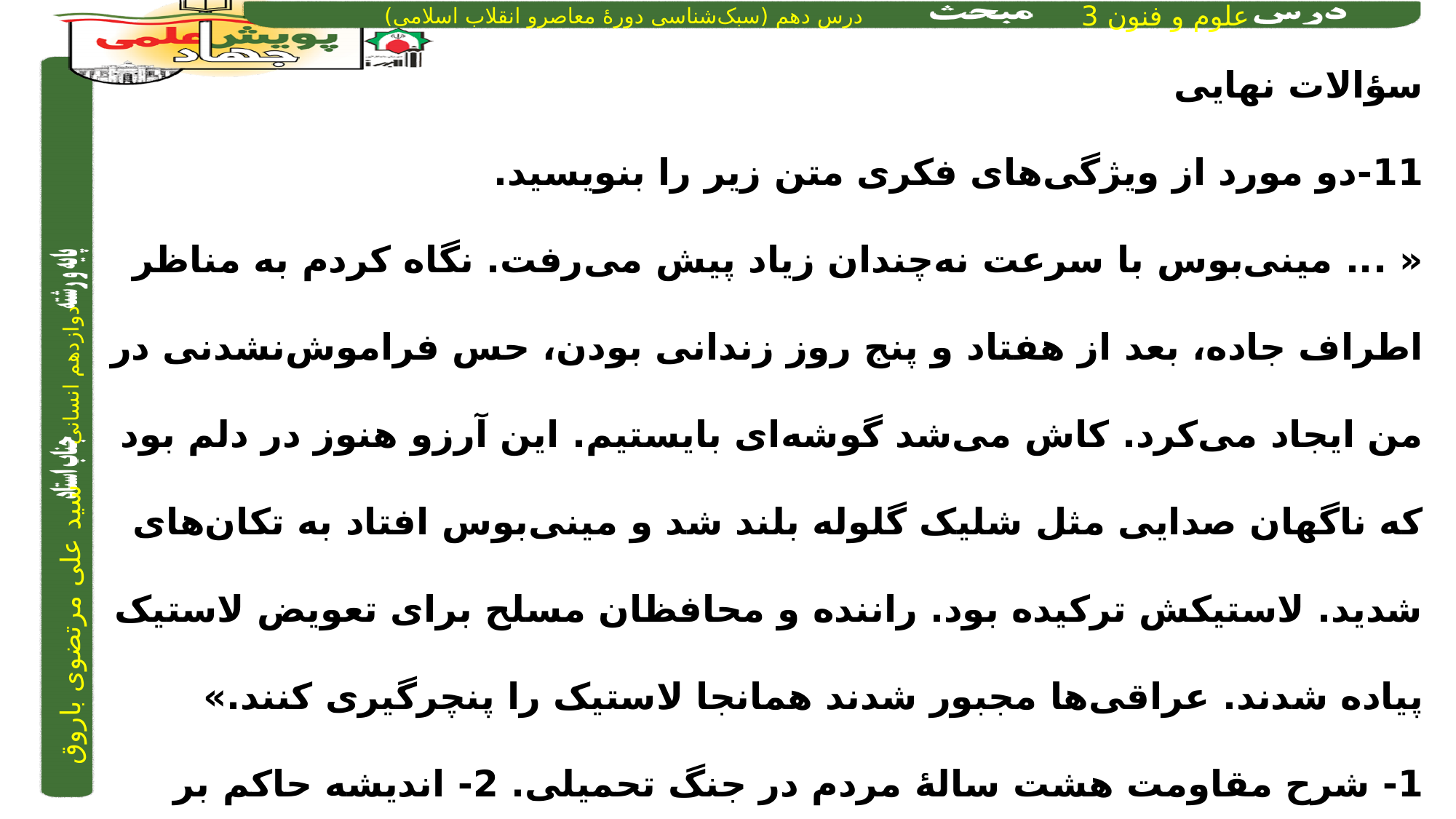

سؤالات نهایی
11-دو مورد از ویژگی‌های فکری متن زیر را بنویسید.
« ... مینی‌بوس با سرعت نه‌چندان زیاد پیش می‌رفت. نگاه کردم به مناظر اطراف جاده، بعد از هفتاد و پنج روز زندانی بودن، حس فراموش‌نشدنی در من ایجاد می‌کرد. کاش می‌شد گوشه‌ای بایستیم. این آرزو هنوز در دلم بود که ناگهان صدایی مثل شلیک گلوله بلند شد و مینی‌بوس افتاد به تکان‌های شدید. لاستیکش ترکیده بود. راننده و محافظان مسلح برای تعویض لاستیک پیاده شدند. عراقی‌ها مجبور شدند همانجا لاستیک را پنچر‌گیری کنند.»
1- شرح مقاومت هشت سالۀ مردم در جنگ تحمیلی. 2- اندیشه حاکم بر داستان اجتماعی است. استقبال از شهادت ، فرهنگ ایثار و دفاع از وطن